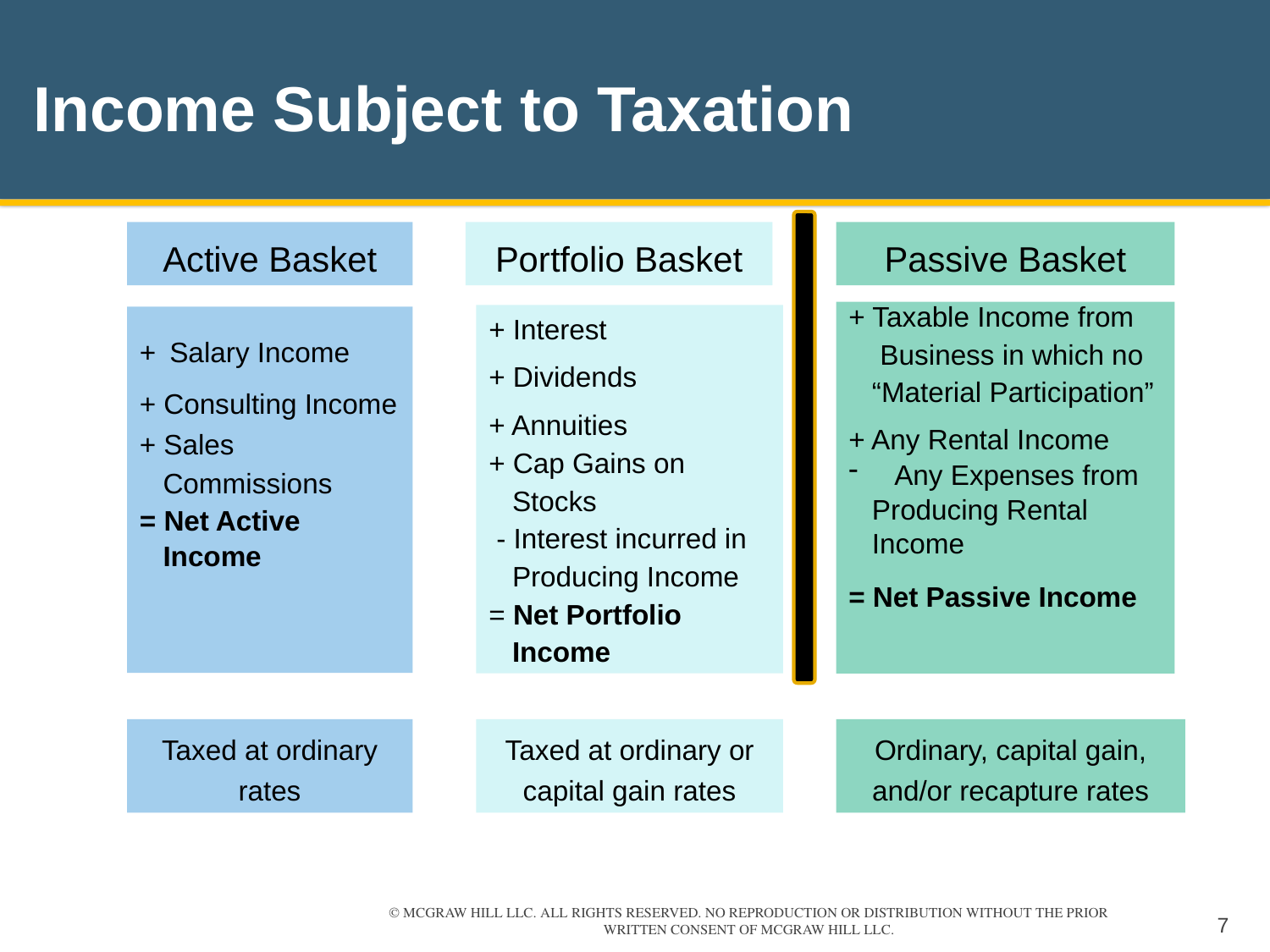

# Income Subject to Taxation
rrrrrrrrrrrr
Active Basket
Portfolio Basket
Passive Basket
+ Taxable Income from
    Business in which no
   “Material Participation”
+ Any Rental Income
  Any Expenses from
   Producing Rental
   Income
= Net Passive Income

+ Interest
+ Dividends
+ Annuities
+ Cap Gains on
   Stocks
 - Interest incurred in
   Producing Income
= Net Portfolio
   Income
+ Salary Income
+ Consulting Income
+ Sales
   Commissions
= Net Active
   Income

Taxed at ordinary rates
Taxed at ordinary or capital gain rates
Ordinary, capital gain, and/or recapture rates
© MCGRAW HILL LLC. ALL RIGHTS RESERVED. NO REPRODUCTION OR DISTRIBUTION WITHOUT THE PRIOR WRITTEN CONSENT OF MCGRAW HILL LLC.
7